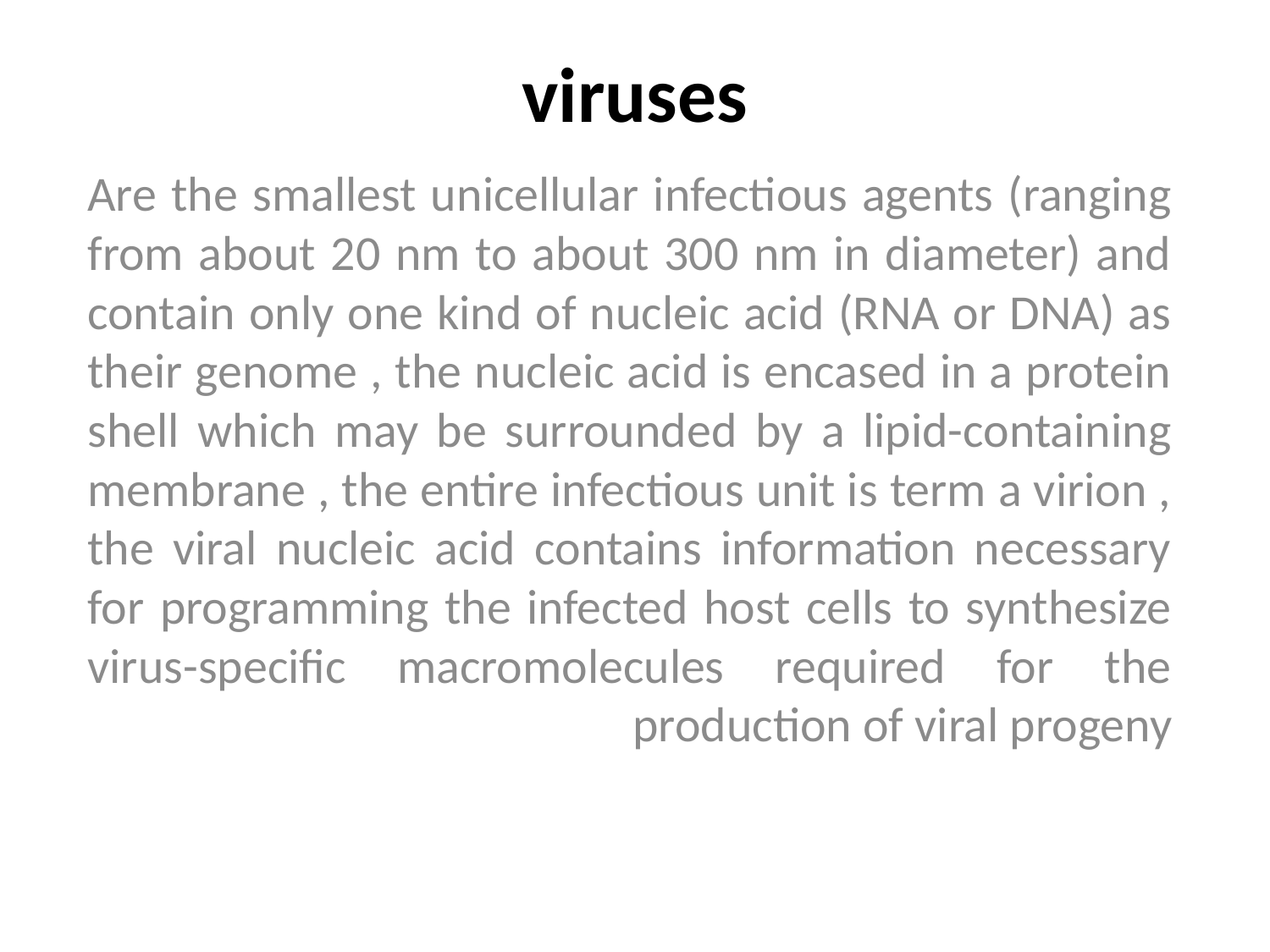

# viruses
Are the smallest unicellular infectious agents (ranging from about 20 nm to about 300 nm in diameter) and contain only one kind of nucleic acid (RNA or DNA) as their genome , the nucleic acid is encased in a protein shell which may be surrounded by a lipid-containing membrane , the entire infectious unit is term a virion , the viral nucleic acid contains information necessary for programming the infected host cells to synthesize virus-specific macromolecules required for the production of viral progeny